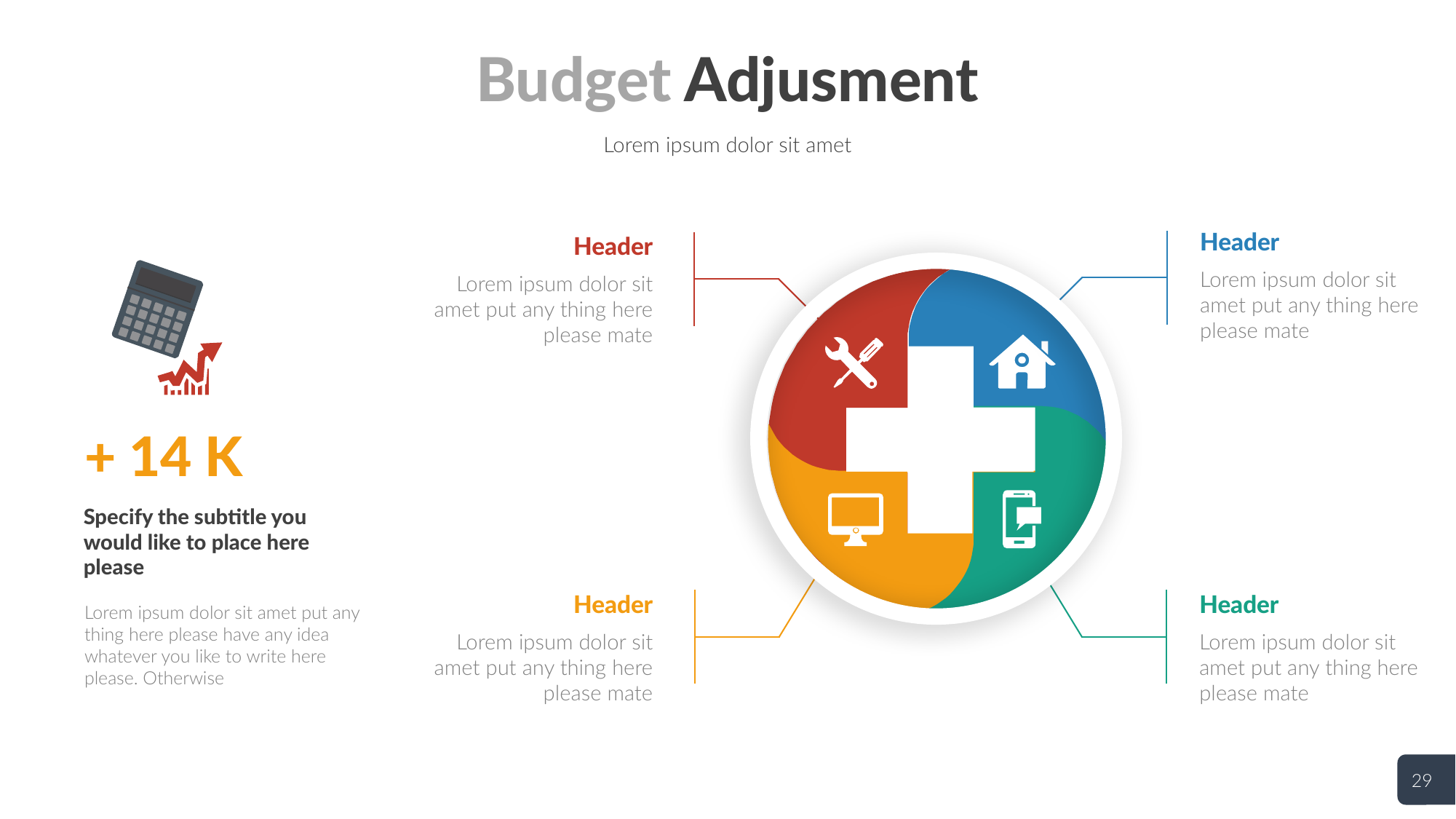

# Budget Adjusment
Lorem ipsum dolor sit amet
Header
Header

Lorem ipsum dolor sit amet put any thing here please mate
Lorem ipsum dolor sit amet put any thing here please mate

+ 14 K
Specify the subtitle you would like to place here please
Lorem ipsum dolor sit amet put any thing here please have any idea whatever you like to write here please. Otherwise

Header
Header
Lorem ipsum dolor sit amet put any thing here please mate
Lorem ipsum dolor sit amet put any thing here please mate

29